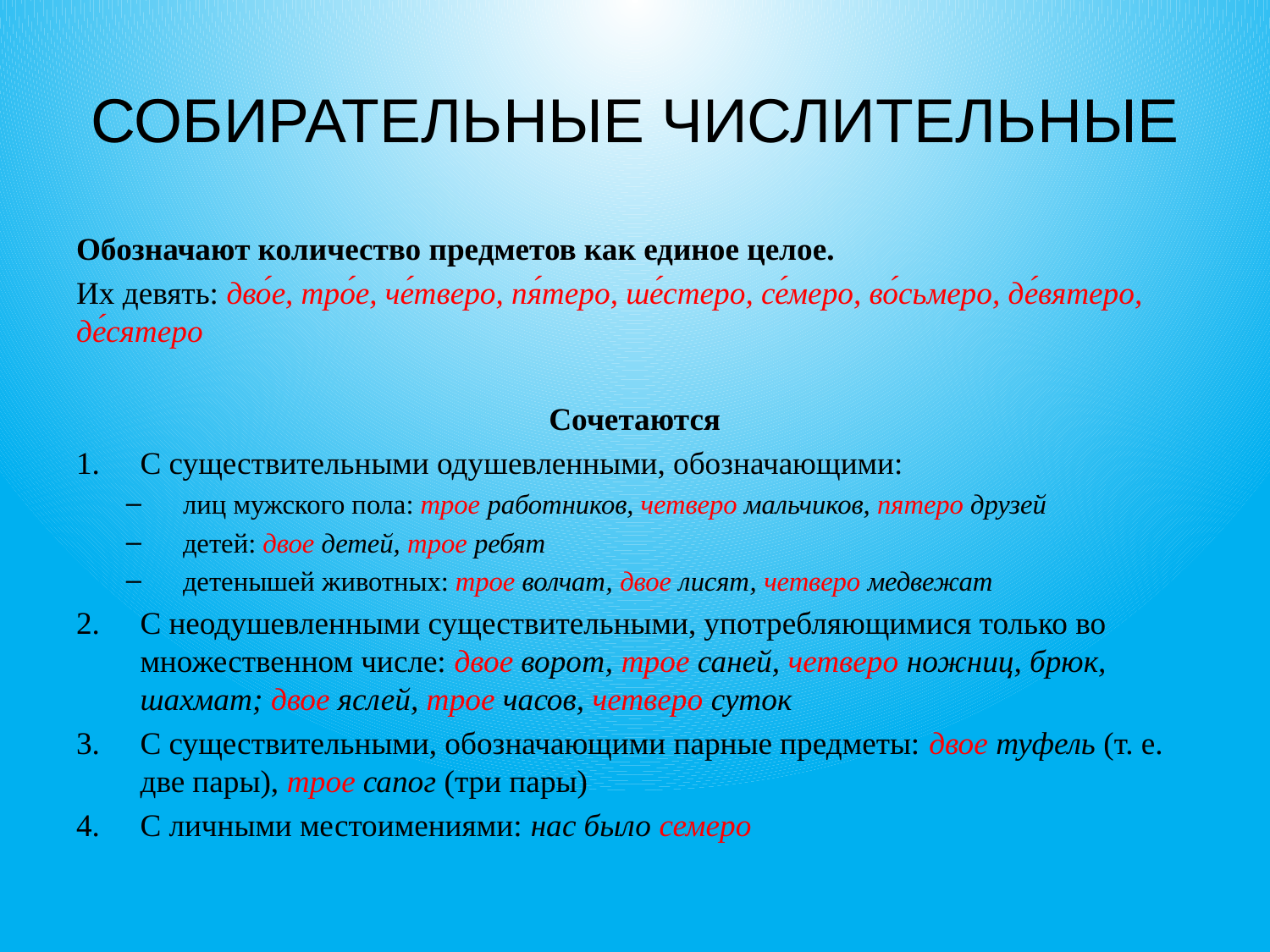

# СОБИРАТЕЛЬНЫЕ ЧИСЛИТЕЛЬНЫЕ
Обозначают количество предметов как единое целое.
Их девять: дво́е, тро́е, че́тверо, пя́теро, ше́стеро, се́меро, во́сьмеро, де́вятеро, де́сятеро

Сочетаются
С существительными одушевленными, обозначающими:
лиц мужского пола: трое работников, четверо мальчиков, пятеро друзей
детей: двое детей, трое ребят
детенышей животных: трое волчат, двое лисят, четверо медвежат
С неодушевленными существительными, употребляющимися только во множественном числе: двое ворот, трое саней, четверо ножниц, брюк, шахмат; двое яслей, трое часов, четверо суток
С существительными, обозначающими парные предметы: двое туфель (т. е. две пары), трое сапог (три пары)
С личными местоимениями: нас было семеро